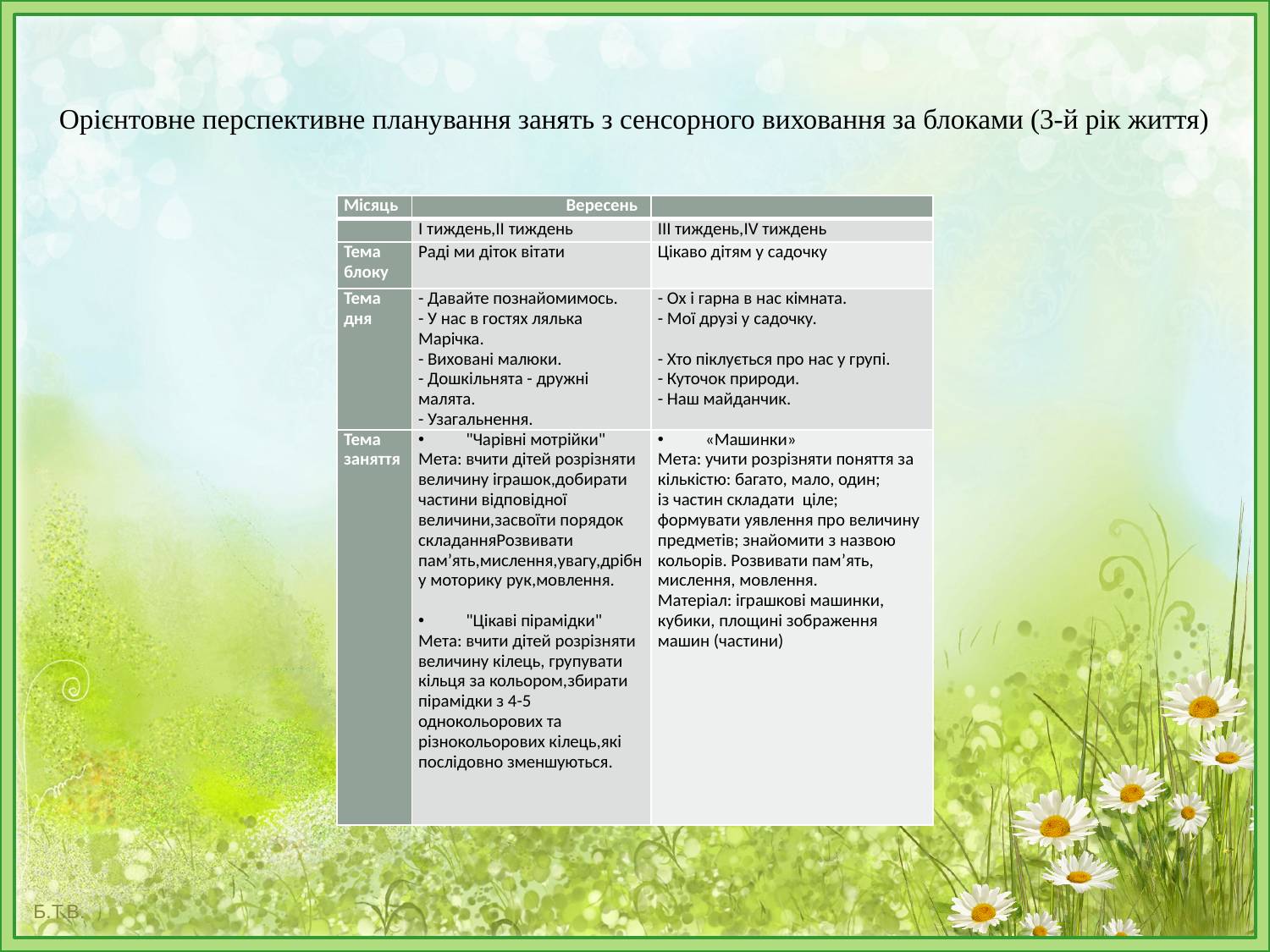

# Орієнтовне перспективне планування занять з сенсорного виховання за блоками (3-й рік життя)
| Місяць | Вересень |  |
| --- | --- | --- |
|  | I тиждень,II тиждень | III тиждень,IV тиждень |
| Тема блоку | Раді ми діток вітати | Цікаво дітям у садочку |
| Тема дня | - Давайте познайомимось. - У нас в гостях лялька Марічка. - Виховані малюки. - Дошкільнята - дружні малята. - Узагальнення. | - Ох і гарна в нас кімната. - Мої друзі у садочку.   - Хто піклується про нас у групі. - Куточок природи. - Наш майданчик. |
| Тема заняття | "Чарівні мотрійки" Мета: вчити дітей розрізняти величину іграшок,добирати частини відповідної величини,засвоїти порядок складанняРозвивати пам’ять,мислення,увагу,дрібну моторику рук,мовлення.   "Цікаві пірамідки" Мета: вчити дітей розрізняти величину кілець, групувати кільця за кольором,збирати пірамідки з 4-5 однокольорових та різнокольорових кілець,які послідовно зменшуються. | «Машинки» Мета: учити розрізняти поняття за кількістю: багато, мало, один; із частин складати ціле; формувати уявлення про величину предметів; знайомити з назвою кольорів. Розвивати пам’ять, мислення, мовлення. Матеріал: іграшкові машинки, кубики, площині зображення машин (частини) |